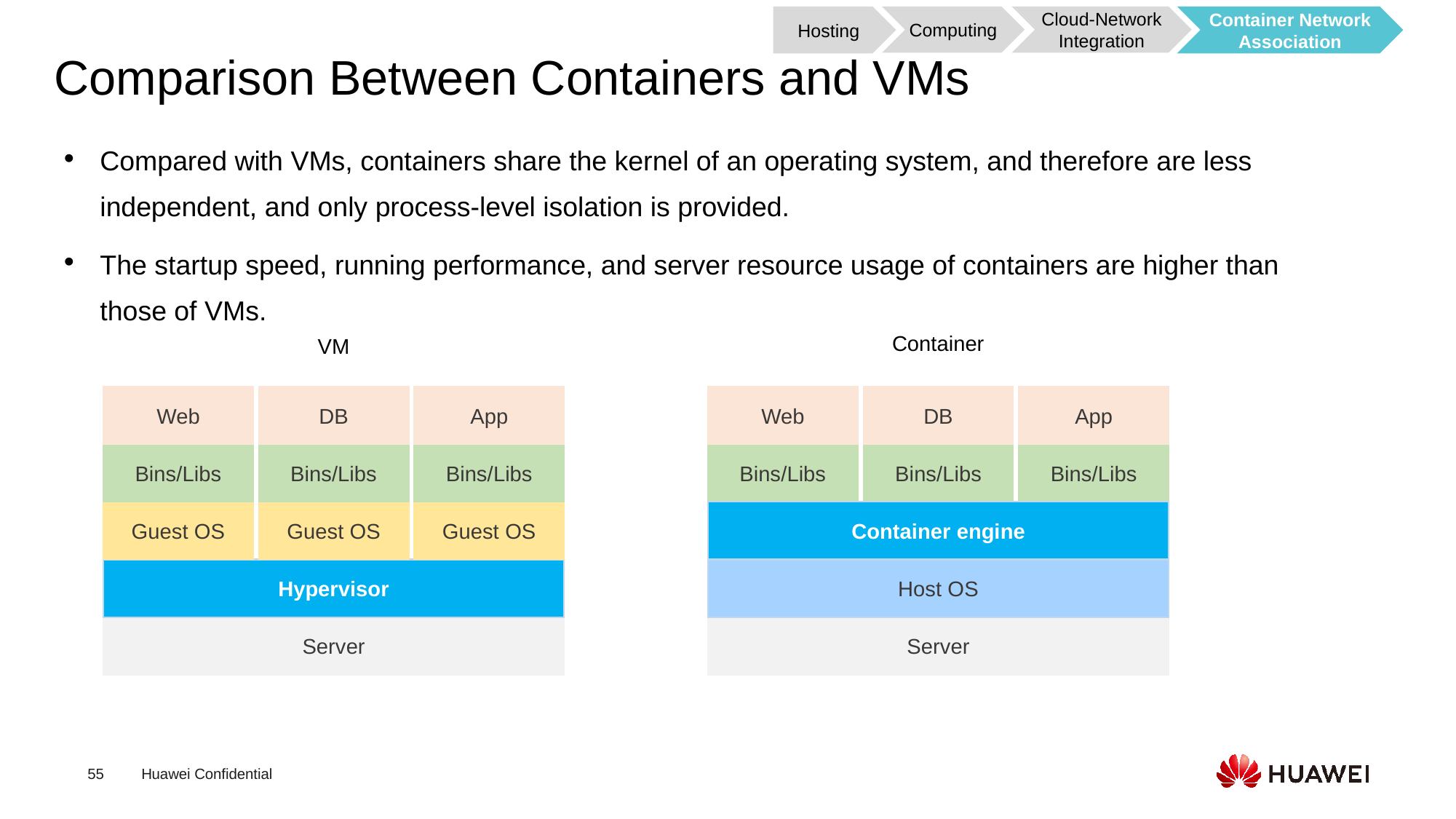

Hosting
Container Network Association
Computing
Cloud-Network Integration
# Comparison Between Containers and VMs
Compared with VMs, containers share the kernel of an operating system, and therefore are less independent, and only process-level isolation is provided.
The startup speed, running performance, and server resource usage of containers are higher than those of VMs.

Container
VM
Web
DB
App
Web
DB
App
Bins/Libs
Bins/Libs
Bins/Libs
Bins/Libs
Bins/Libs
Bins/Libs
Guest OS
Guest OS
Guest OS
Container engine
Hypervisor
Host OS
Server
Server